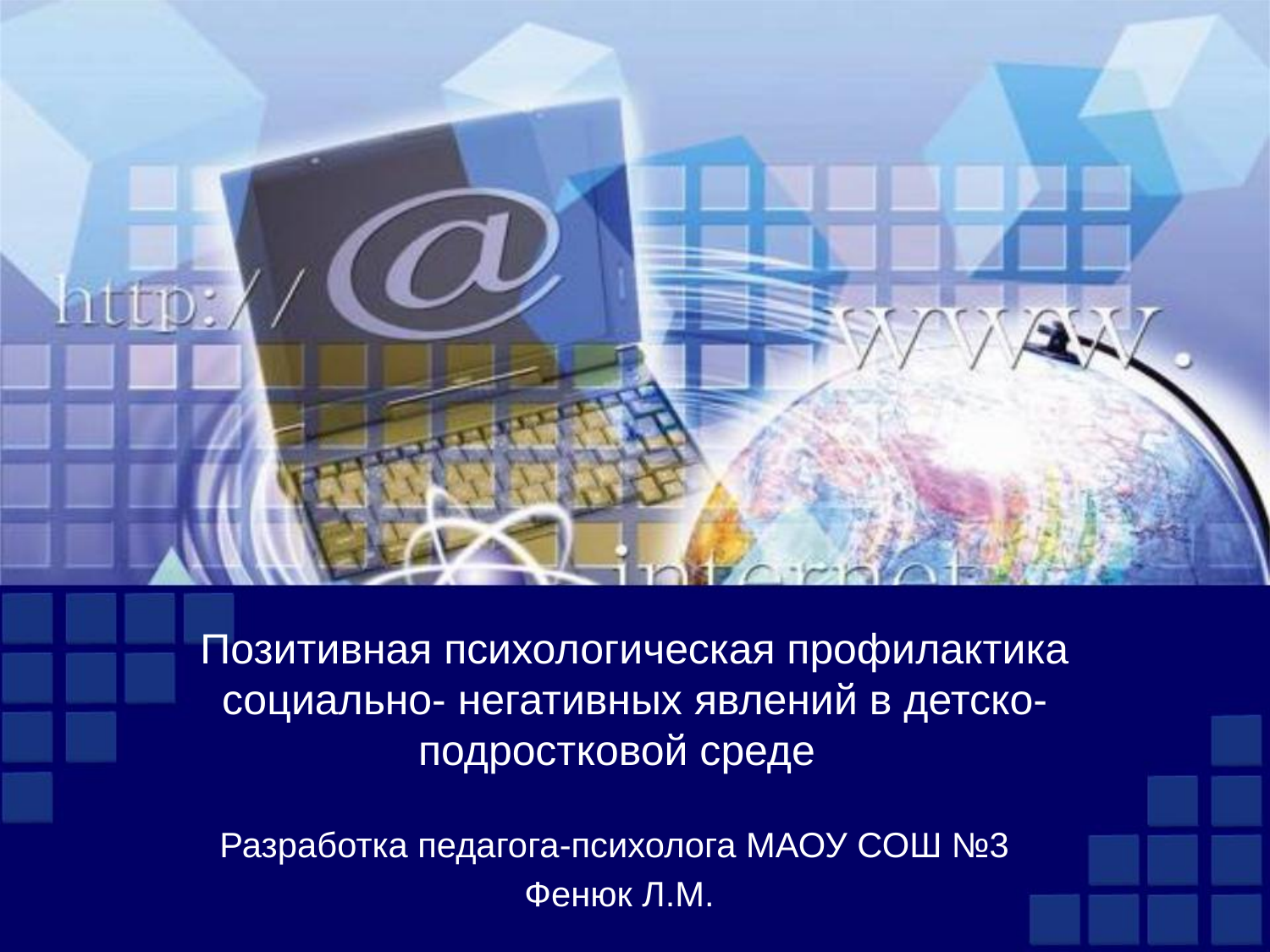

# Позитивная психологическая профилактика социально- негативных явлений в детско-подростковой среде
Разработка педагога-психолога МАОУ СОШ №3
Фенюк Л.М.